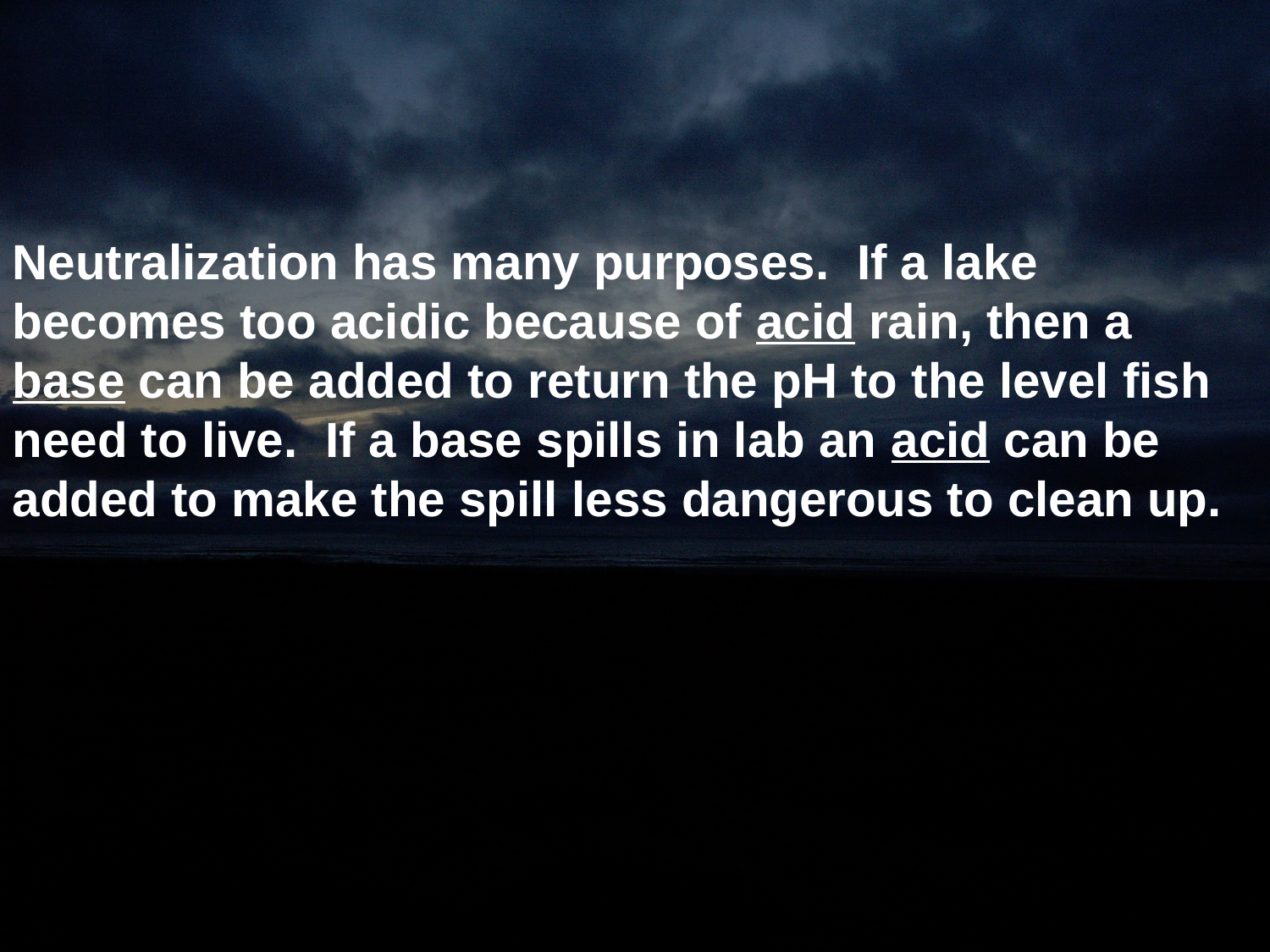

Neutralization has many purposes.  If a lake becomes too acidic because of acid rain, then a base can be added to return the pH to the level fish need to live.  If a base spills in lab an acid can be added to make the spill less dangerous to clean up.